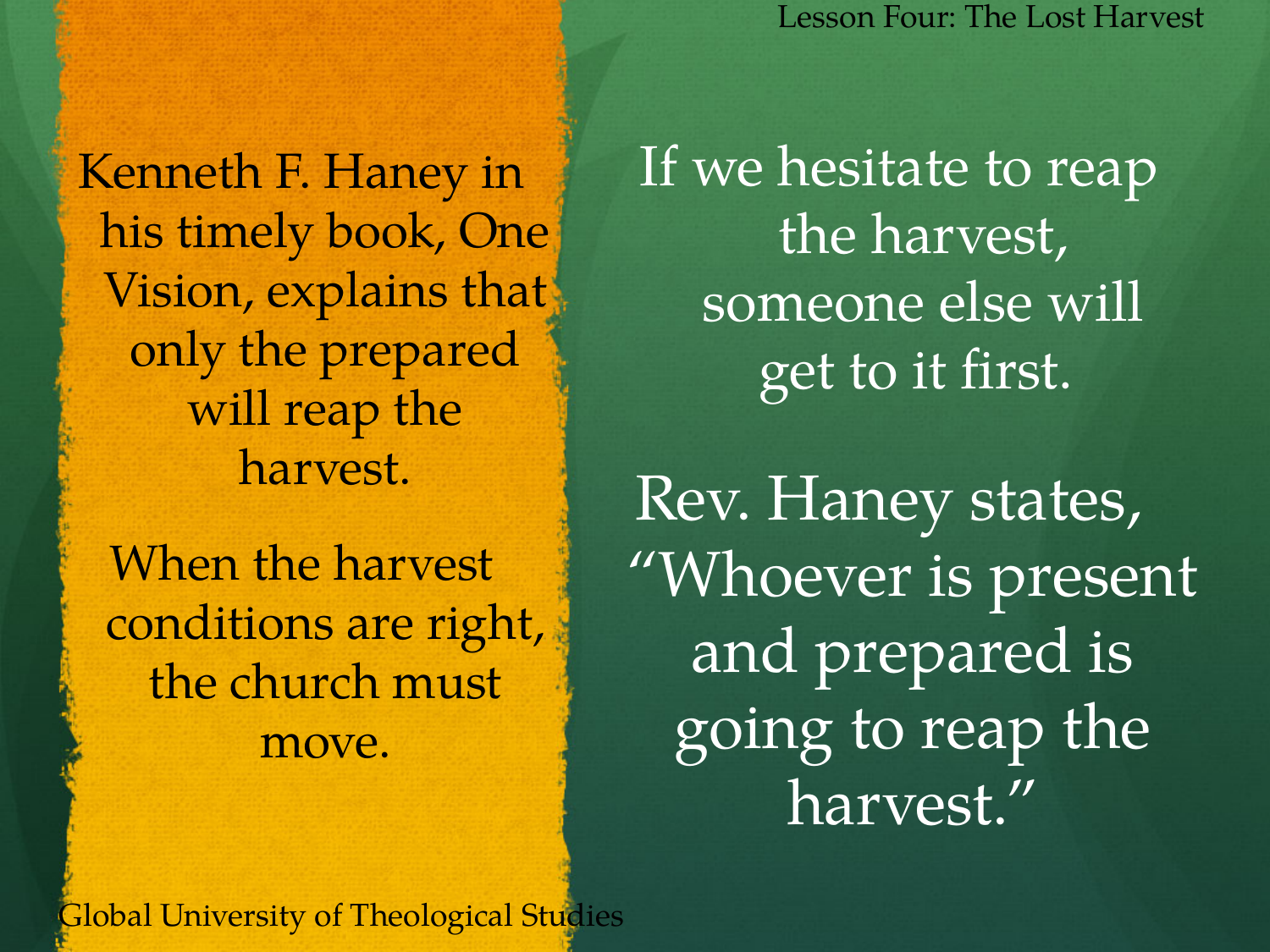

If we hesitate to reap the harvest, someone else will get to it first.
Kenneth F. Haney in his timely book, One Vision, explains that only the prepared will reap the harvest.
Lesson Four: The Lost Harvest

Rev. Haney states, “Whoever is present and prepared is going to reap the harvest.”
When the harvest conditions are right, the church must move.
Global University of Theological Studies